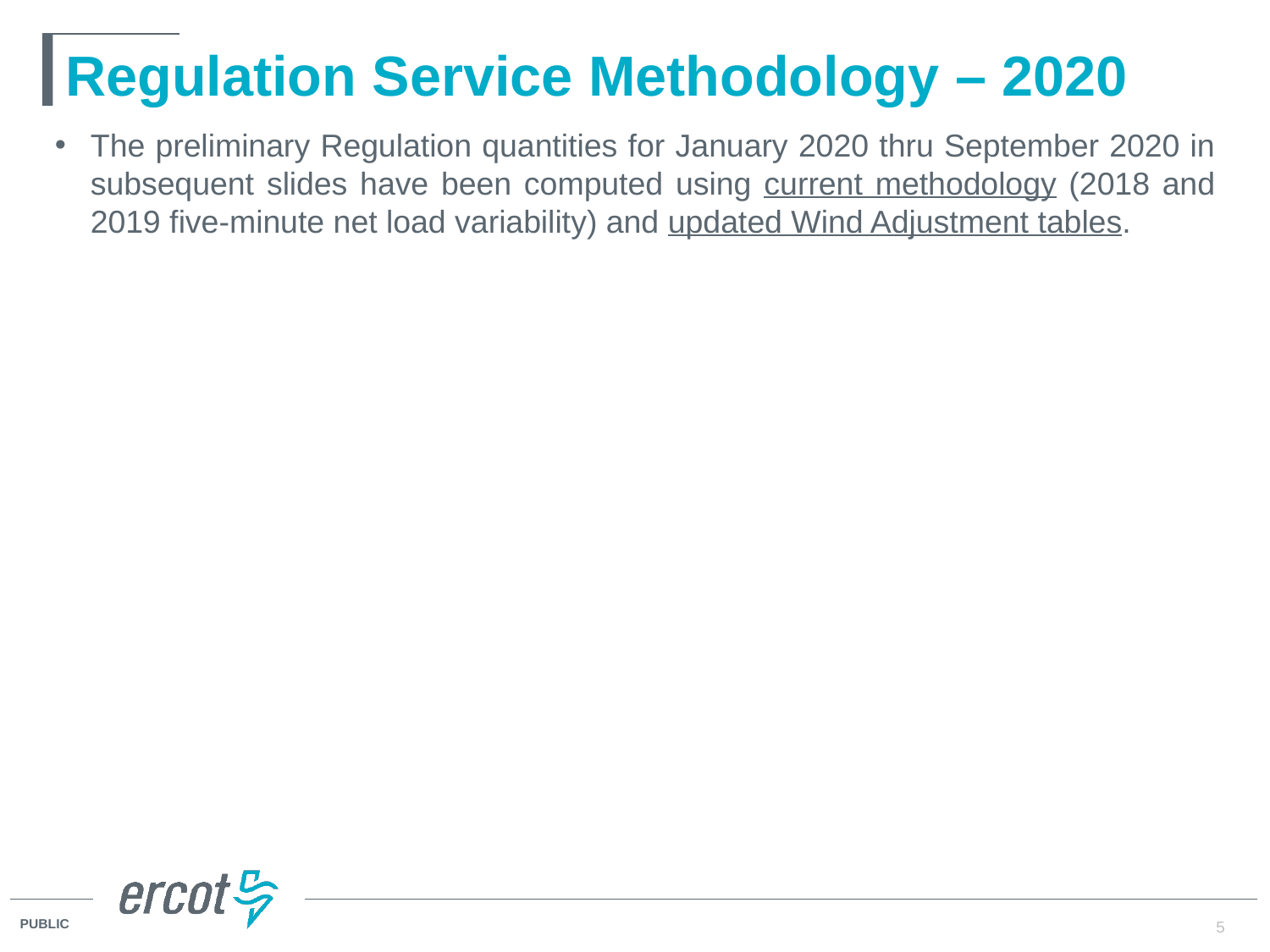

# Regulation Service Methodology – 2020
The preliminary Regulation quantities for January 2020 thru September 2020 in subsequent slides have been computed using current methodology (2018 and 2019 five-minute net load variability) and updated Wind Adjustment tables.